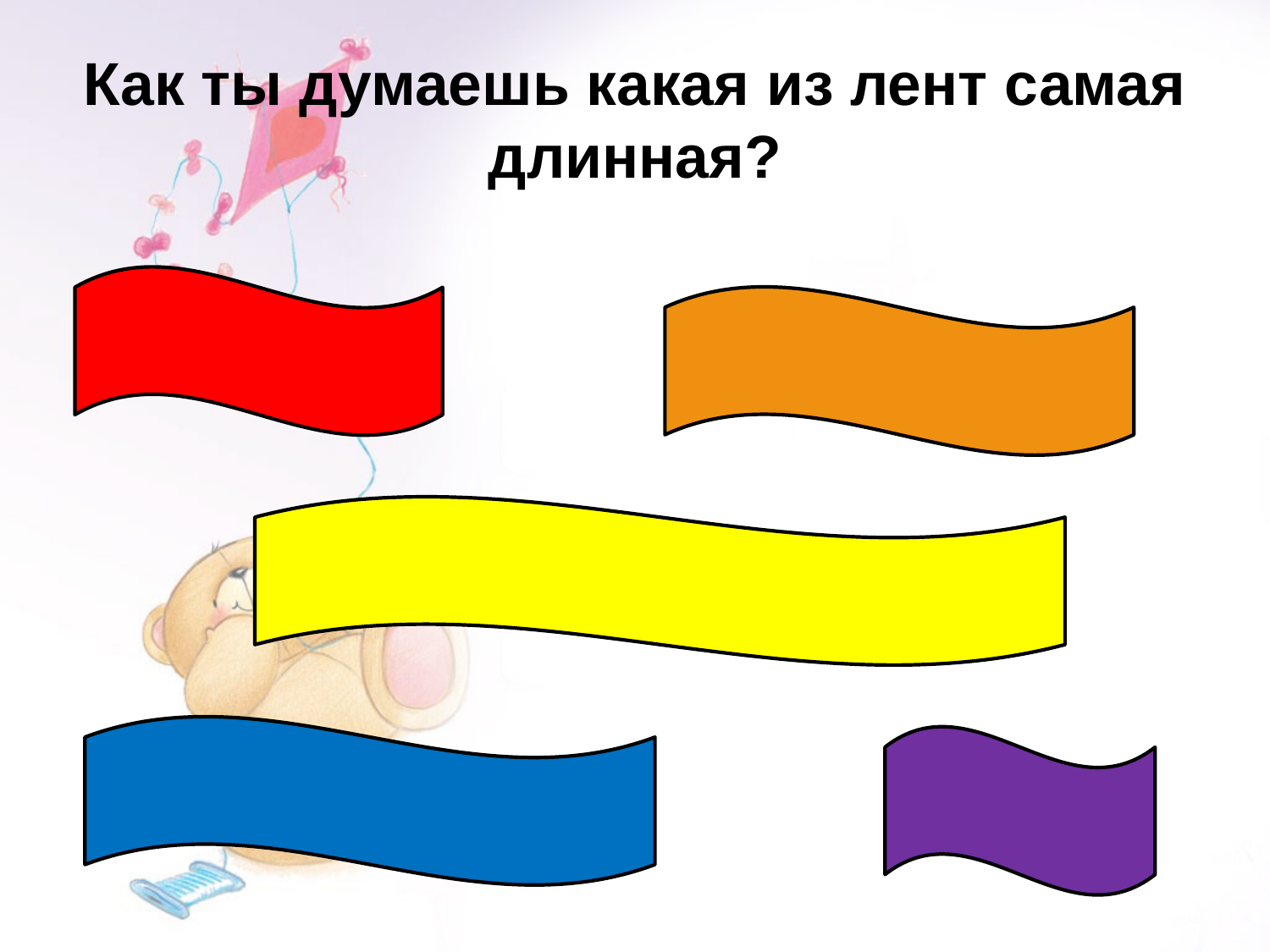

# Как ты думаешь какая из лент самая длинная?